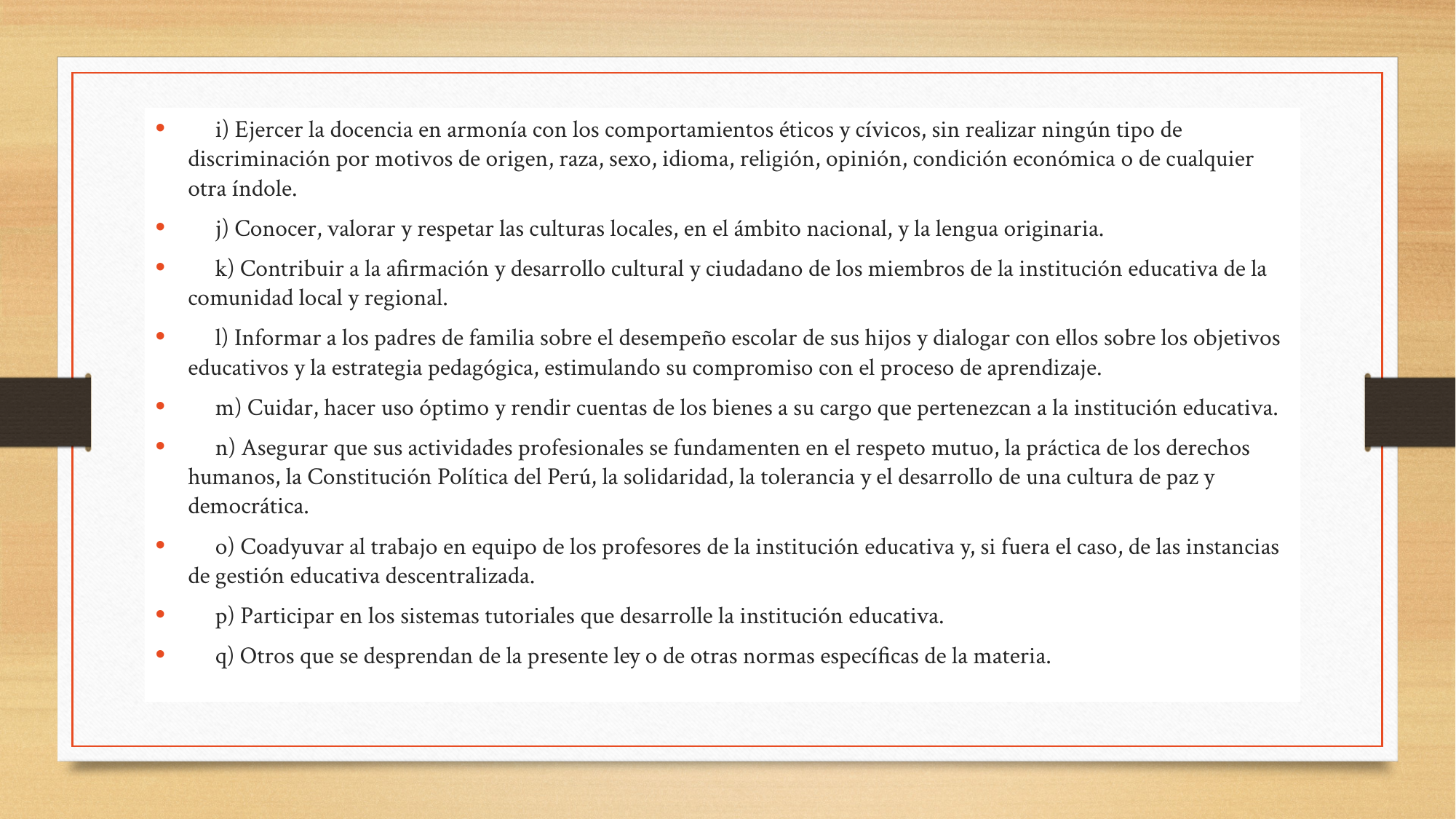

i) Ejercer la docencia en armonía con los comportamientos éticos y cívicos, sin realizar ningún tipo de discriminación por motivos de origen, raza, sexo, idioma, religión, opinión, condición económica o de cualquier otra índole.
     j) Conocer, valorar y respetar las culturas locales, en el ámbito nacional, y la lengua originaria.
     k) Contribuir a la afirmación y desarrollo cultural y ciudadano de los miembros de la institución educativa de la comunidad local y regional.
     l) Informar a los padres de familia sobre el desempeño escolar de sus hijos y dialogar con ellos sobre los objetivos educativos y la estrategia pedagógica, estimulando su compromiso con el proceso de aprendizaje.
     m) Cuidar, hacer uso óptimo y rendir cuentas de los bienes a su cargo que pertenezcan a la institución educativa.
     n) Asegurar que sus actividades profesionales se fundamenten en el respeto mutuo, la práctica de los derechos humanos, la Constitución Política del Perú, la solidaridad, la tolerancia y el desarrollo de una cultura de paz y democrática.
     o) Coadyuvar al trabajo en equipo de los profesores de la institución educativa y, si fuera el caso, de las instancias de gestión educativa descentralizada.
     p) Participar en los sistemas tutoriales que desarrolle la institución educativa.
     q) Otros que se desprendan de la presente ley o de otras normas específicas de la materia.